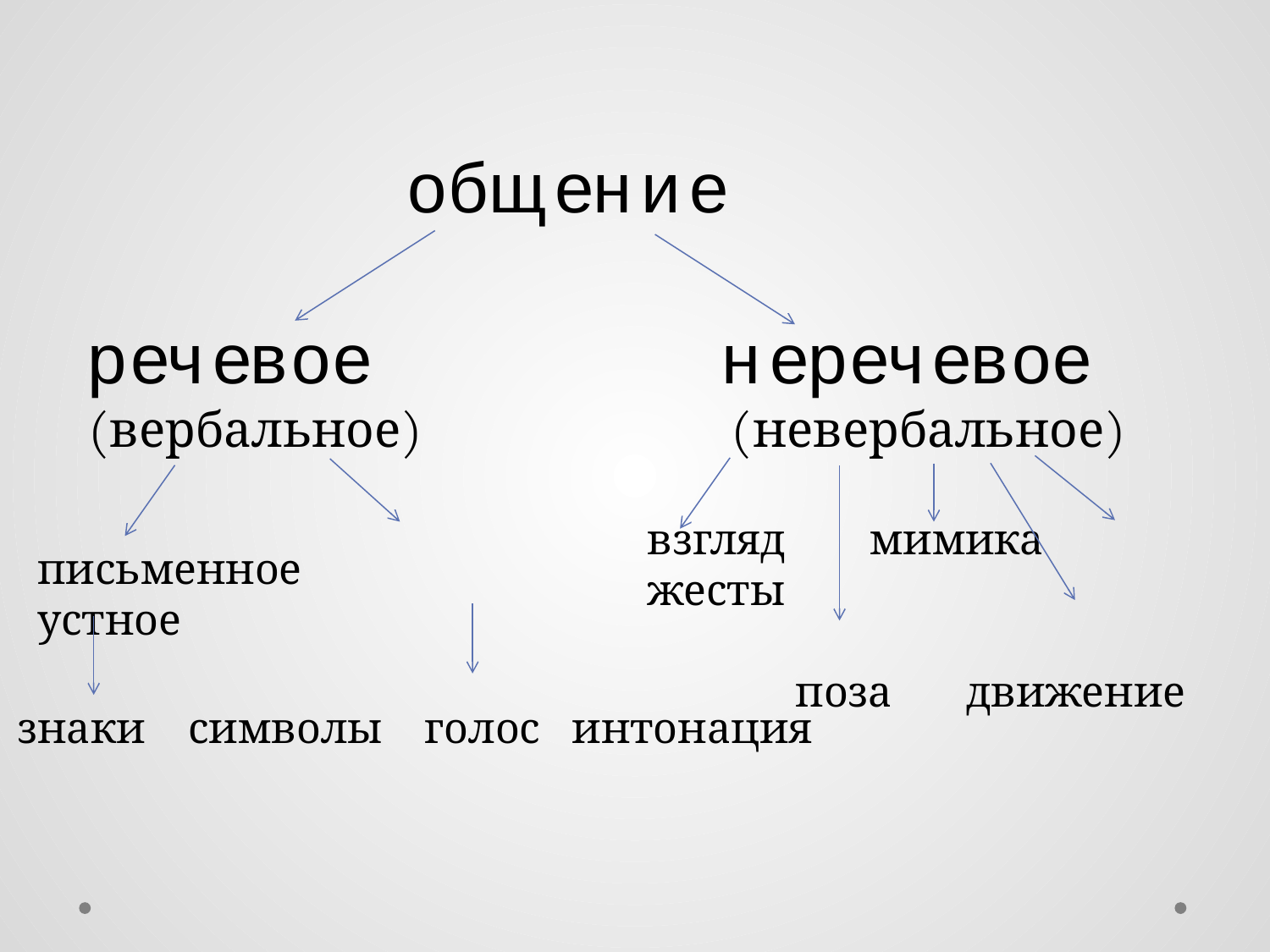

общение
речевое                    неречевое
(вербальное)                         (невербальное)
взгляд        мимика        жесты

              поза       движение
письменное            устное
знаки    символы    голос   интонация